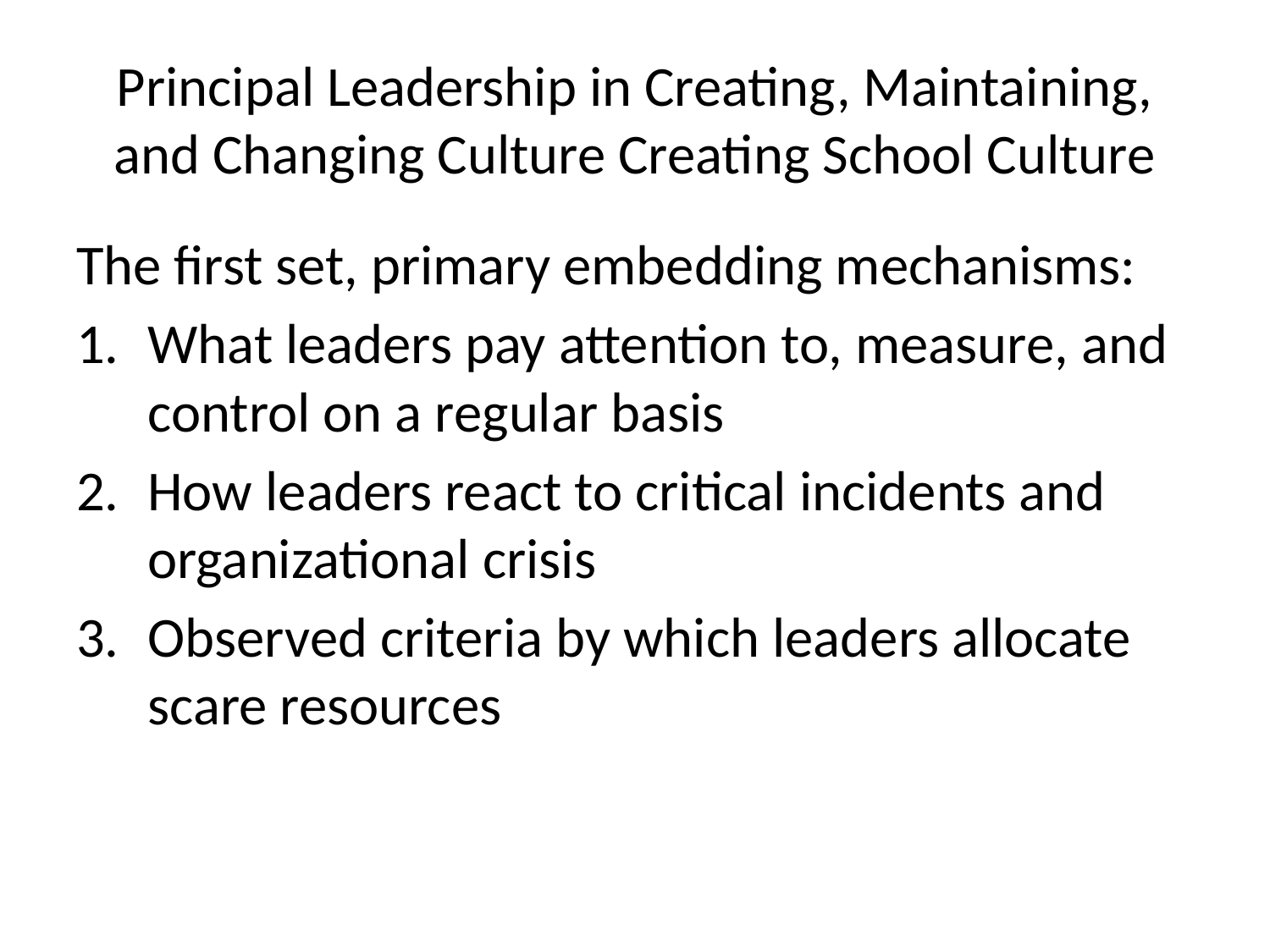

# Principal Leadership in Creating, Maintaining, and Changing Culture Creating School Culture
The first set, primary embedding mechanisms:
What leaders pay attention to, measure, and control on a regular basis
How leaders react to critical incidents and organizational crisis
Observed criteria by which leaders allocate scare resources